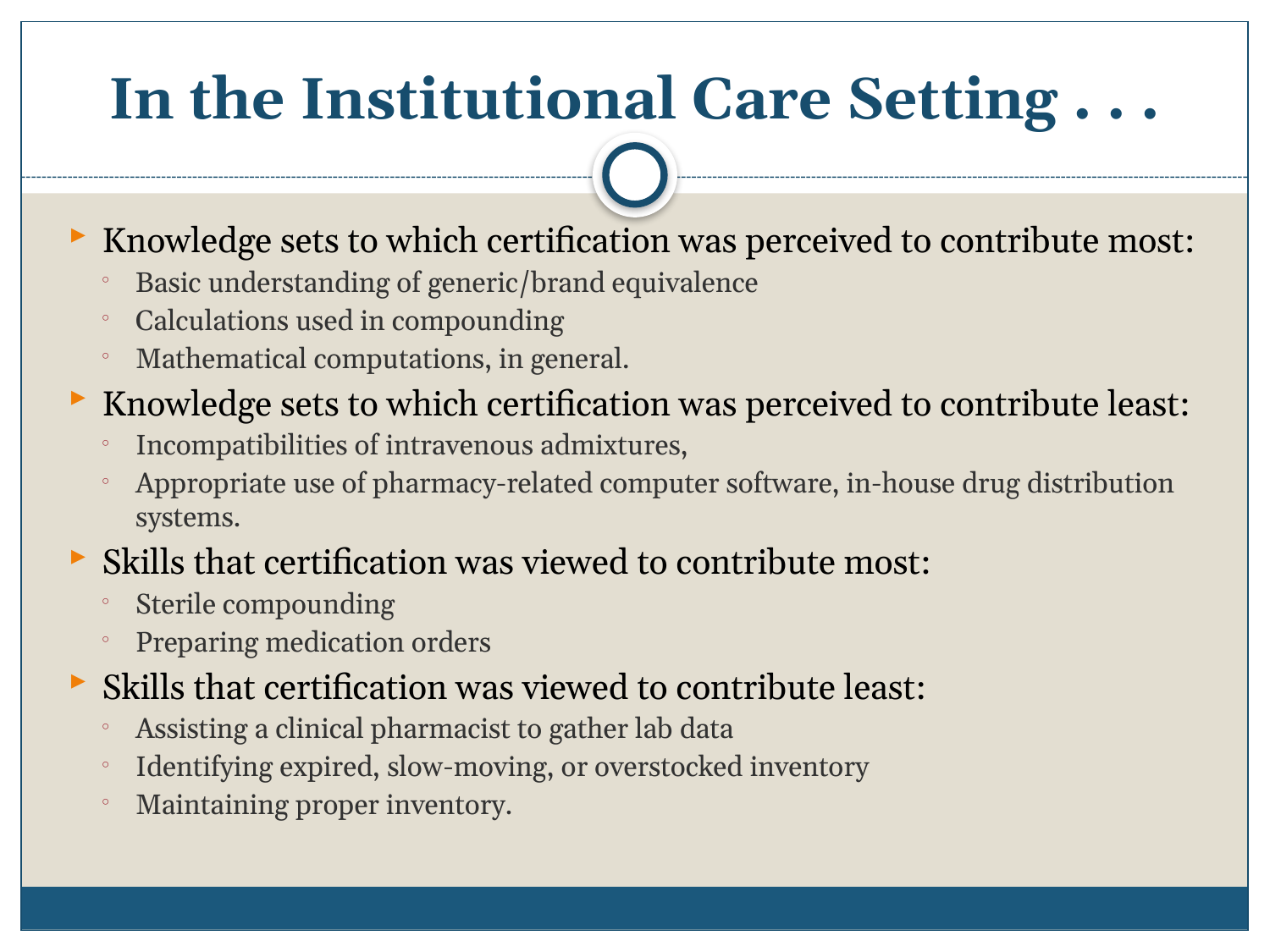

# In the Institutional Care Setting . . .
Knowledge sets to which certification was perceived to contribute most:
Basic understanding of generic/brand equivalence
Calculations used in compounding
Mathematical computations, in general.
Knowledge sets to which certification was perceived to contribute least:
Incompatibilities of intravenous admixtures,
Appropriate use of pharmacy-related computer software, in-house drug distribution systems.
Skills that certification was viewed to contribute most:
Sterile compounding
Preparing medication orders
Skills that certification was viewed to contribute least:
Assisting a clinical pharmacist to gather lab data
Identifying expired, slow-moving, or overstocked inventory
Maintaining proper inventory.